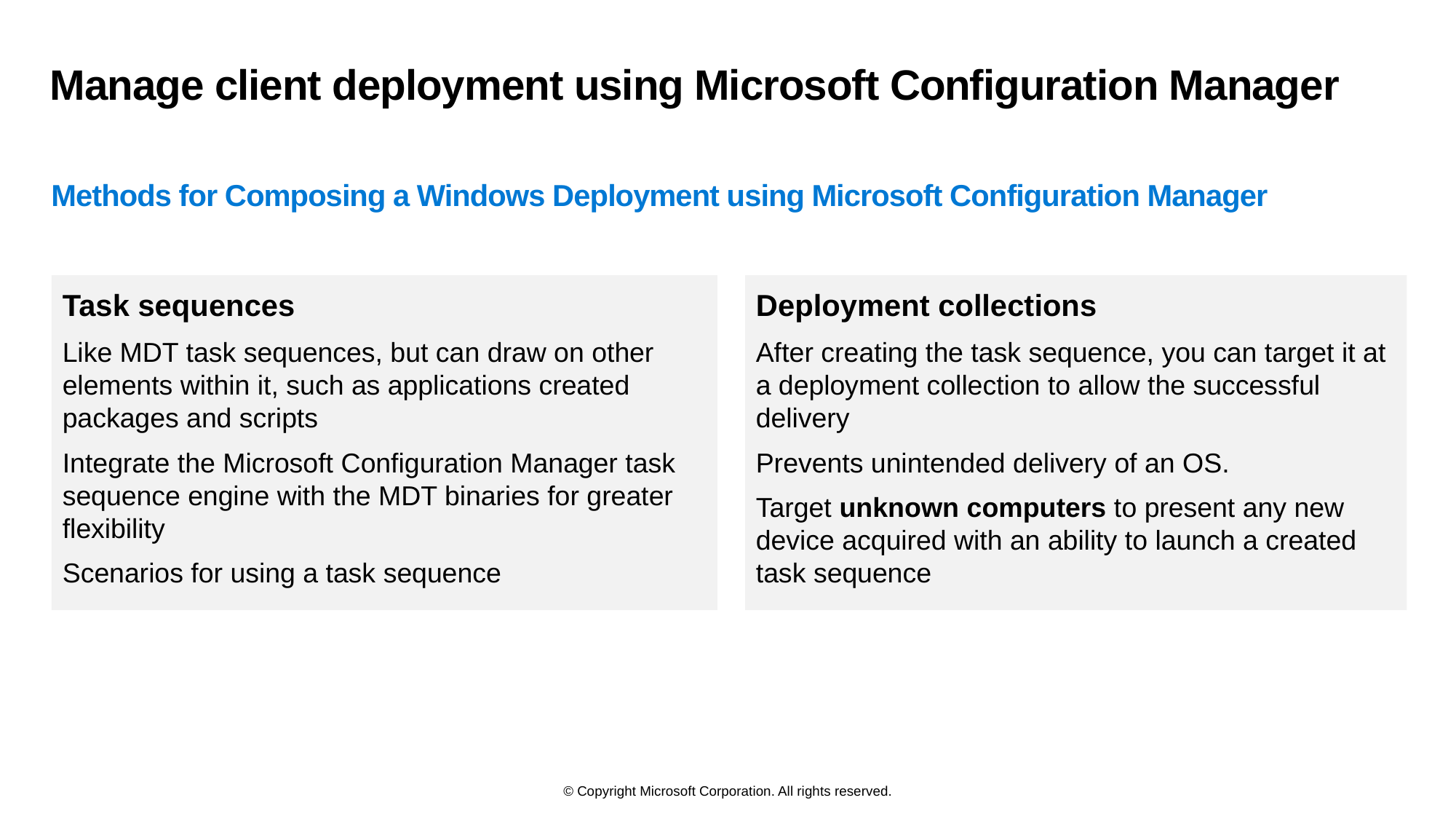

# Manage client deployment using Microsoft Configuration Manager
Methods for Composing a Windows Deployment using Microsoft Configuration Manager
Task sequences
Like MDT task sequences, but can draw on other elements within it, such as applications created packages and scripts
Integrate the Microsoft Configuration Manager task sequence engine with the MDT binaries for greater flexibility
Scenarios for using a task sequence
Deployment collections
After creating the task sequence, you can target it at a deployment collection to allow the successful delivery
Prevents unintended delivery of an OS.
Target unknown computers to present any new device acquired with an ability to launch a created task sequence